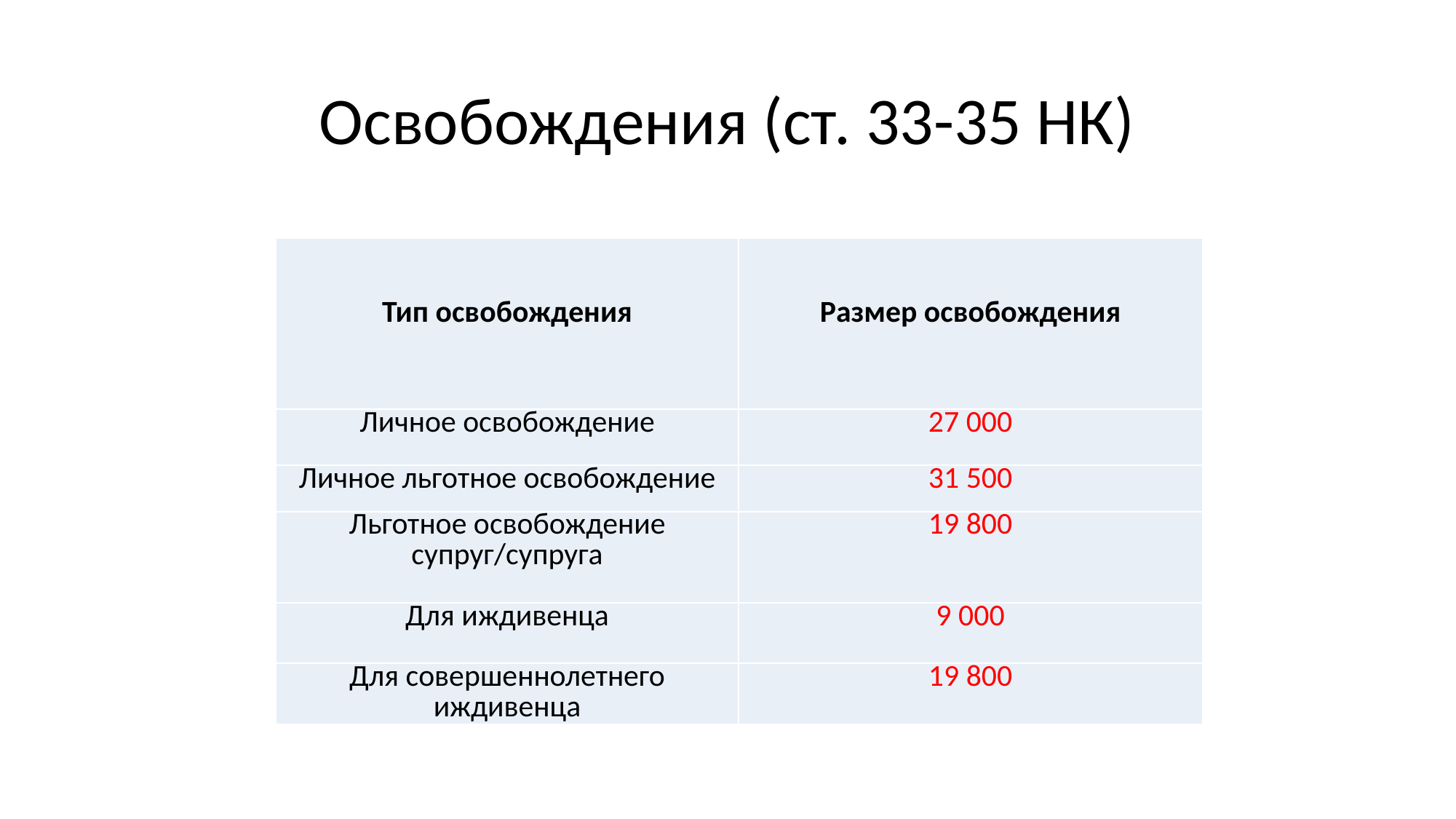

# Освобождения (ст. 33-35 НК)
| Тип освобождения | Размер освобождения |
| --- | --- |
| Личное освобождение | 27 000 |
| Личное льготное освобождение | 31 500 |
| Льготное освобождение супруг/супруга | 19 800 |
| Для иждивенца | 9 000 |
| Для совершеннолетнего иждивенца | 19 800 |